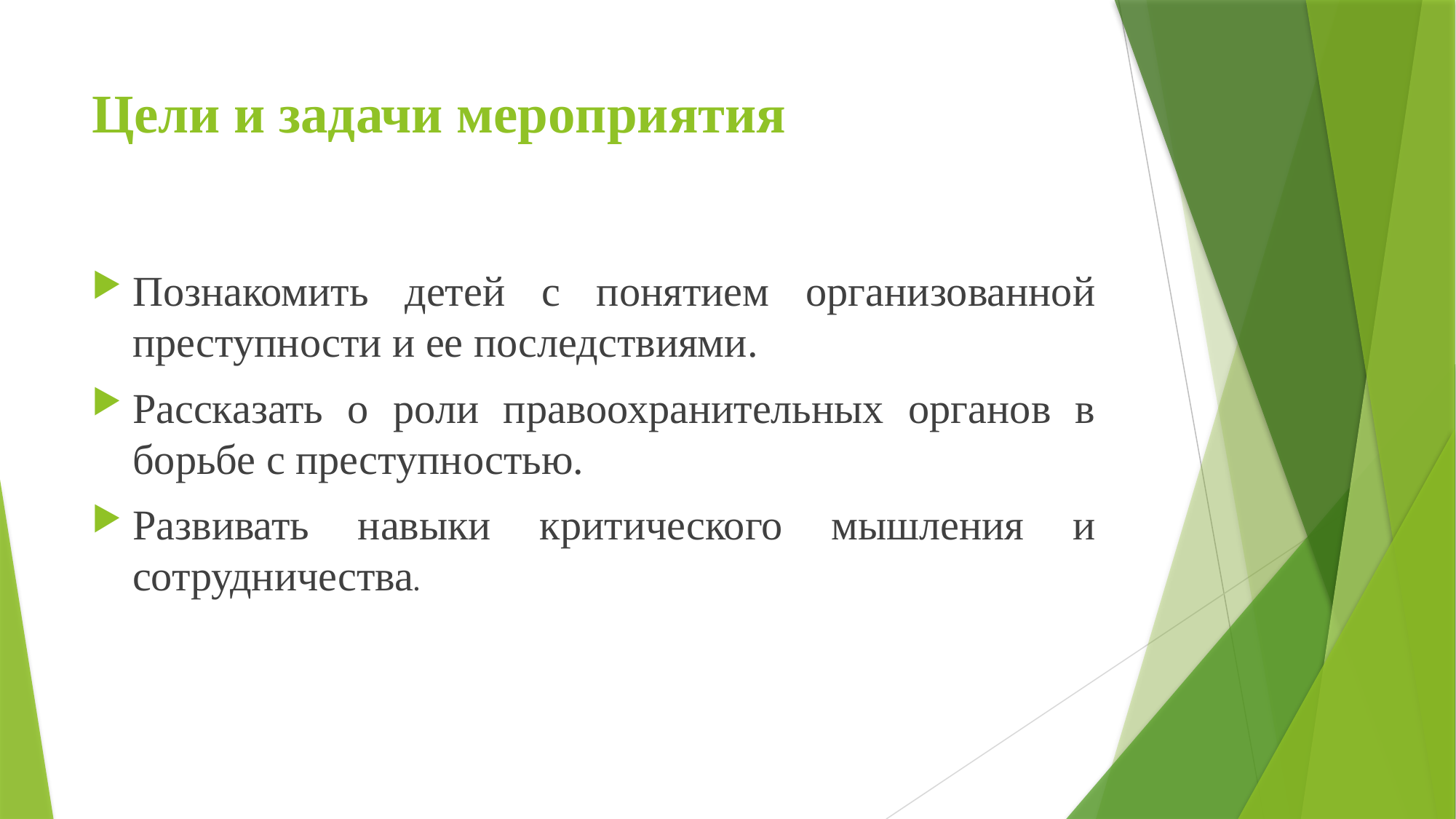

# Цели и задачи мероприятия
Познакомить детей с понятием организованной преступности и ее последствиями.
Рассказать о роли правоохранительных органов в борьбе с преступностью.
Развивать навыки критического мышления и сотрудничества.